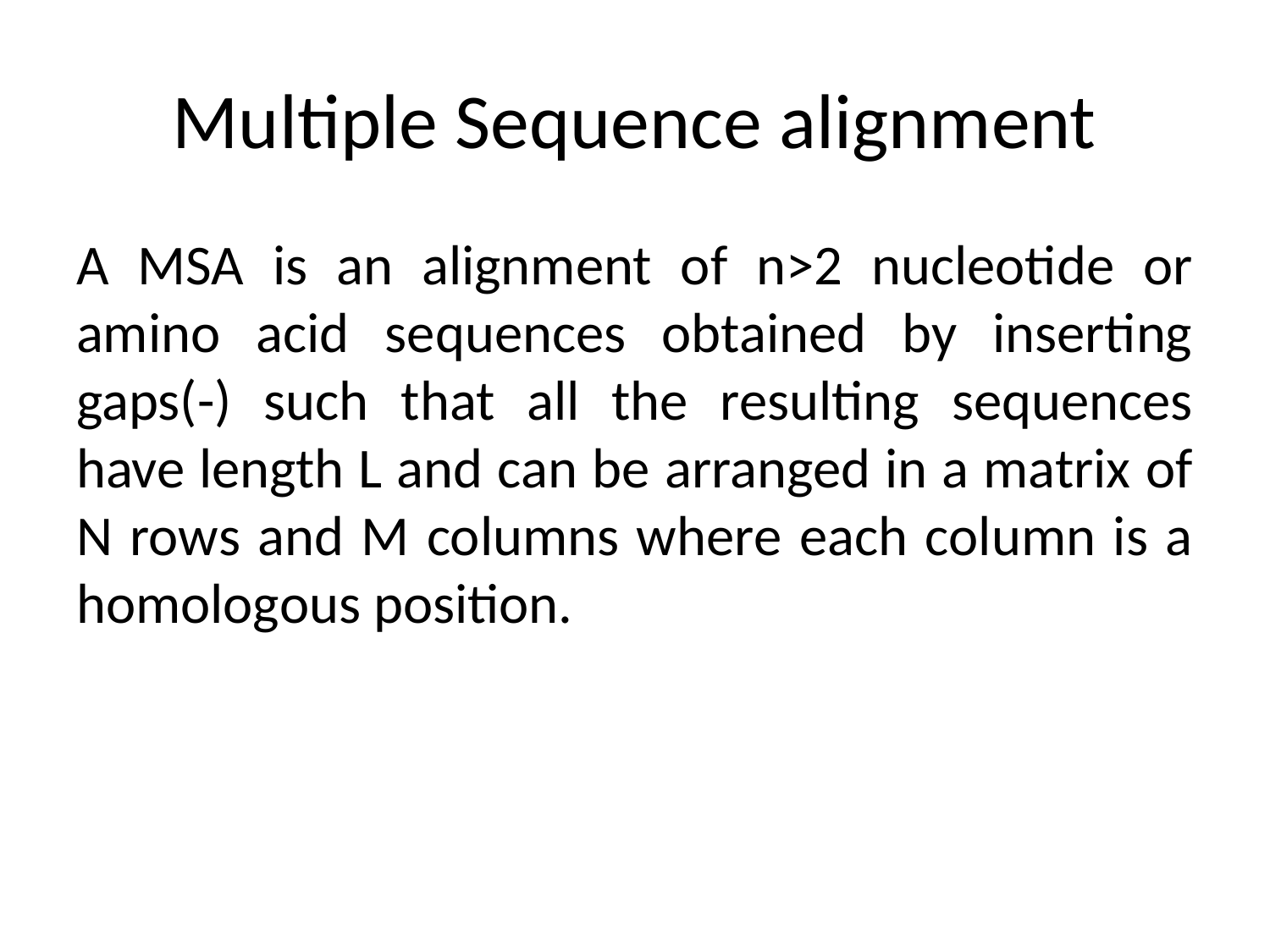

# Multiple Sequence alignment
A MSA is an alignment of n>2 nucleotide or amino acid sequences obtained by inserting gaps(-) such that all the resulting sequences have length L and can be arranged in a matrix of N rows and M columns where each column is a homologous position.